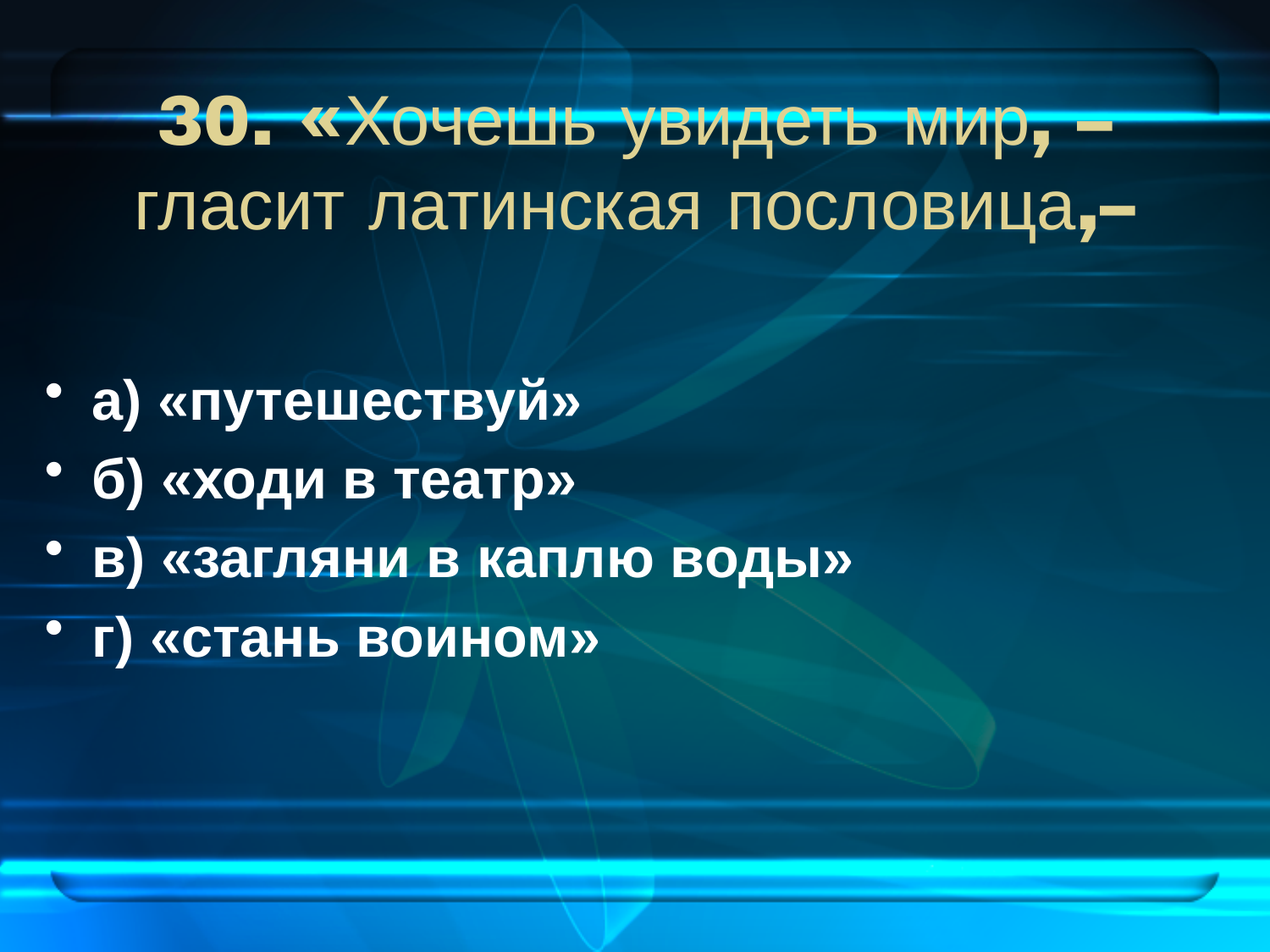

# 30. «Хочешь увидеть мир, – гласит латинская пословица,–
а) «путешествуй»
б) «ходи в театр»
в) «загляни в каплю воды»
г) «стань воином»